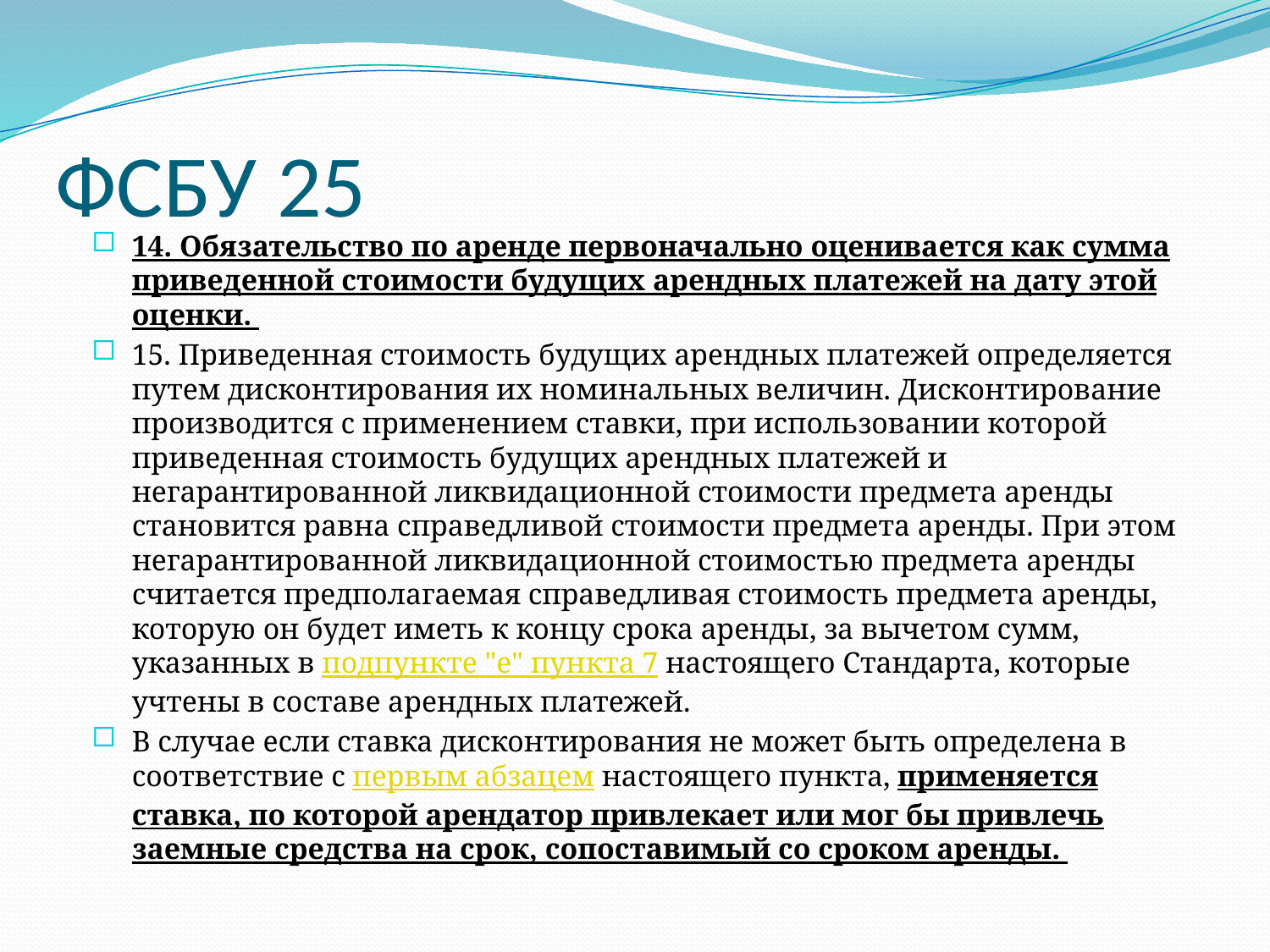

# ФСБУ 25
14. Обязательство по аренде первоначально оценивается как сумма приведенной стоимости будущих арендных платежей на дату этой оценки.
15. Приведенная стоимость будущих арендных платежей определяется путем дисконтирования их номинальных величин. Дисконтирование производится с применением ставки, при использовании которой приведенная стоимость будущих арендных платежей и негарантированной ликвидационной стоимости предмета аренды становится равна справедливой стоимости предмета аренды. При этом негарантированной ликвидационной стоимостью предмета аренды считается предполагаемая справедливая стоимость предмета аренды, которую он будет иметь к концу срока аренды, за вычетом сумм, указанных в подпункте "е" пункта 7 настоящего Стандарта, которые учтены в составе арендных платежей.
В случае если ставка дисконтирования не может быть определена в соответствие с первым абзацем настоящего пункта, применяется ставка, по которой арендатор привлекает или мог бы привлечь заемные средства на срок, сопоставимый со сроком аренды.